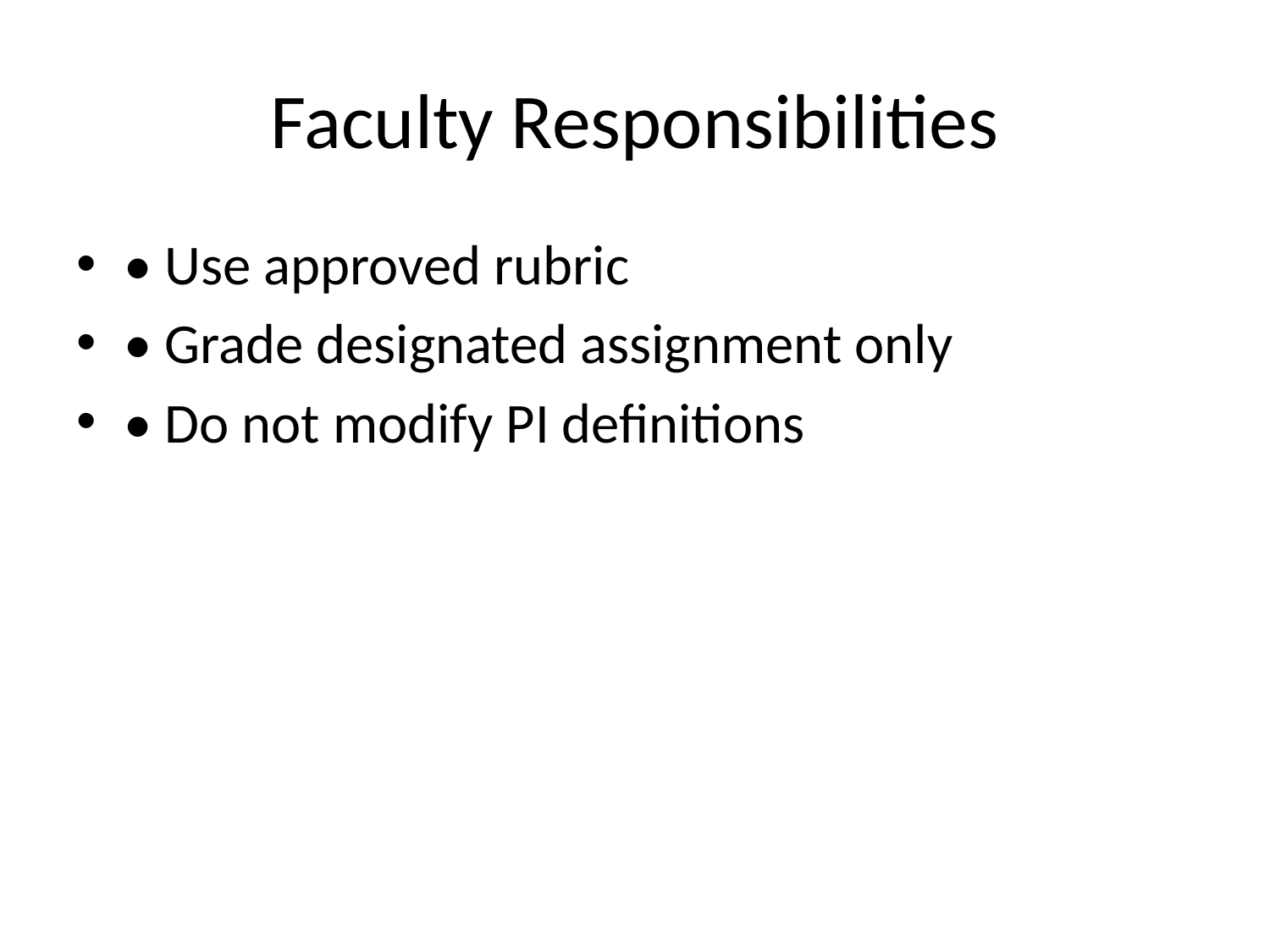

# Faculty Responsibilities
• Use approved rubric
• Grade designated assignment only
• Do not modify PI definitions